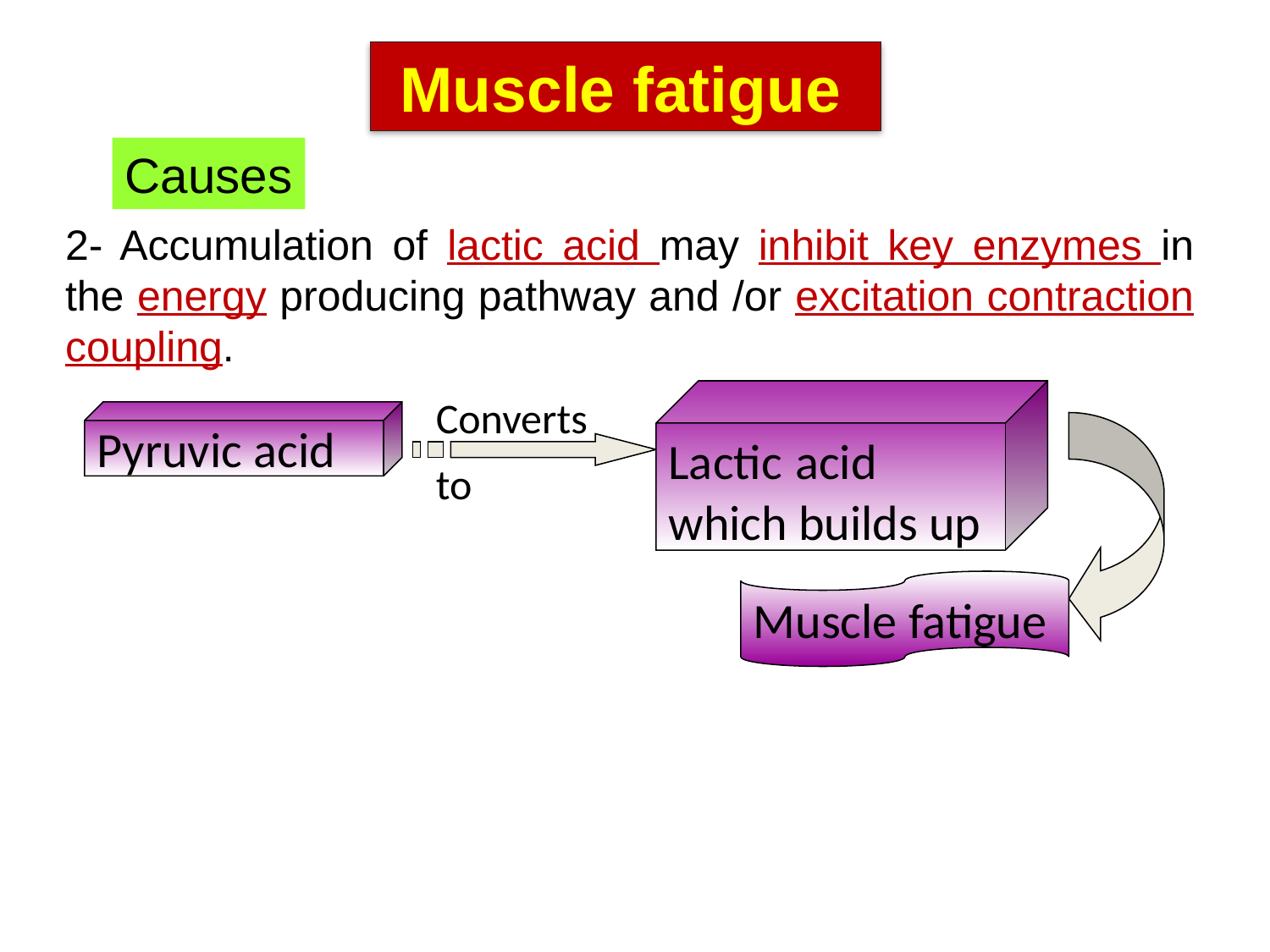

Muscle fatigue
Causes
2- Accumulation of lactic acid may inhibit key enzymes in the energy producing pathway and /or excitation contraction coupling.

Converts to

Pyruvic acid
Lactic acid
which builds up

Muscle fatigue